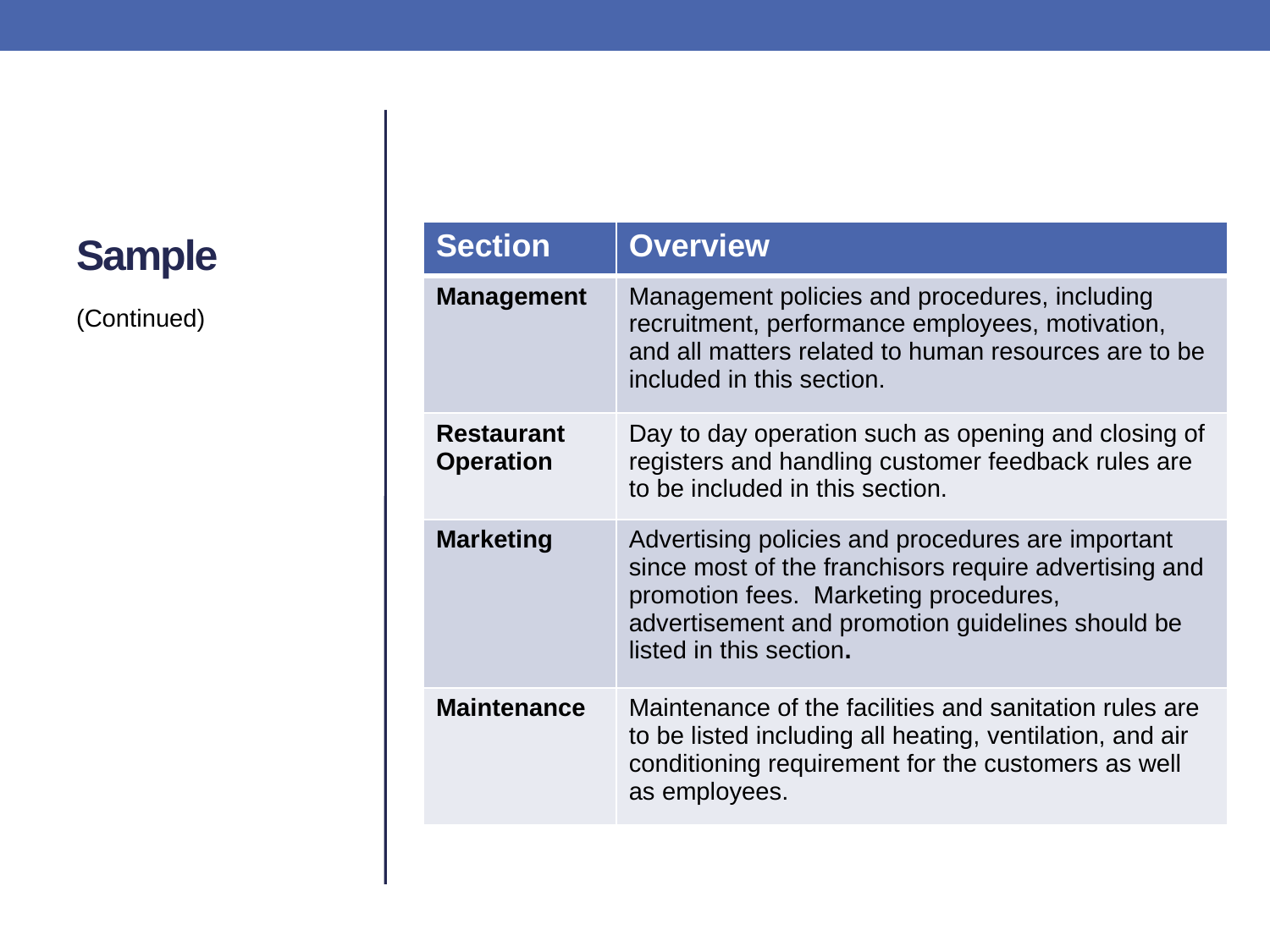

# Sample
| Section | Overview |
| --- | --- |
| Management | Management policies and procedures, including recruitment, performance employees, motivation, and all matters related to human resources are to be included in this section. |
| Restaurant Operation | Day to day operation such as opening and closing of registers and handling customer feedback rules are to be included in this section. |
| Marketing | Advertising policies and procedures are important since most of the franchisors require advertising and promotion fees. Marketing procedures, advertisement and promotion guidelines should be listed in this section. |
| Maintenance | Maintenance of the facilities and sanitation rules are to be listed including all heating, ventilation, and air conditioning requirement for the customers as well as employees. |
(Continued)